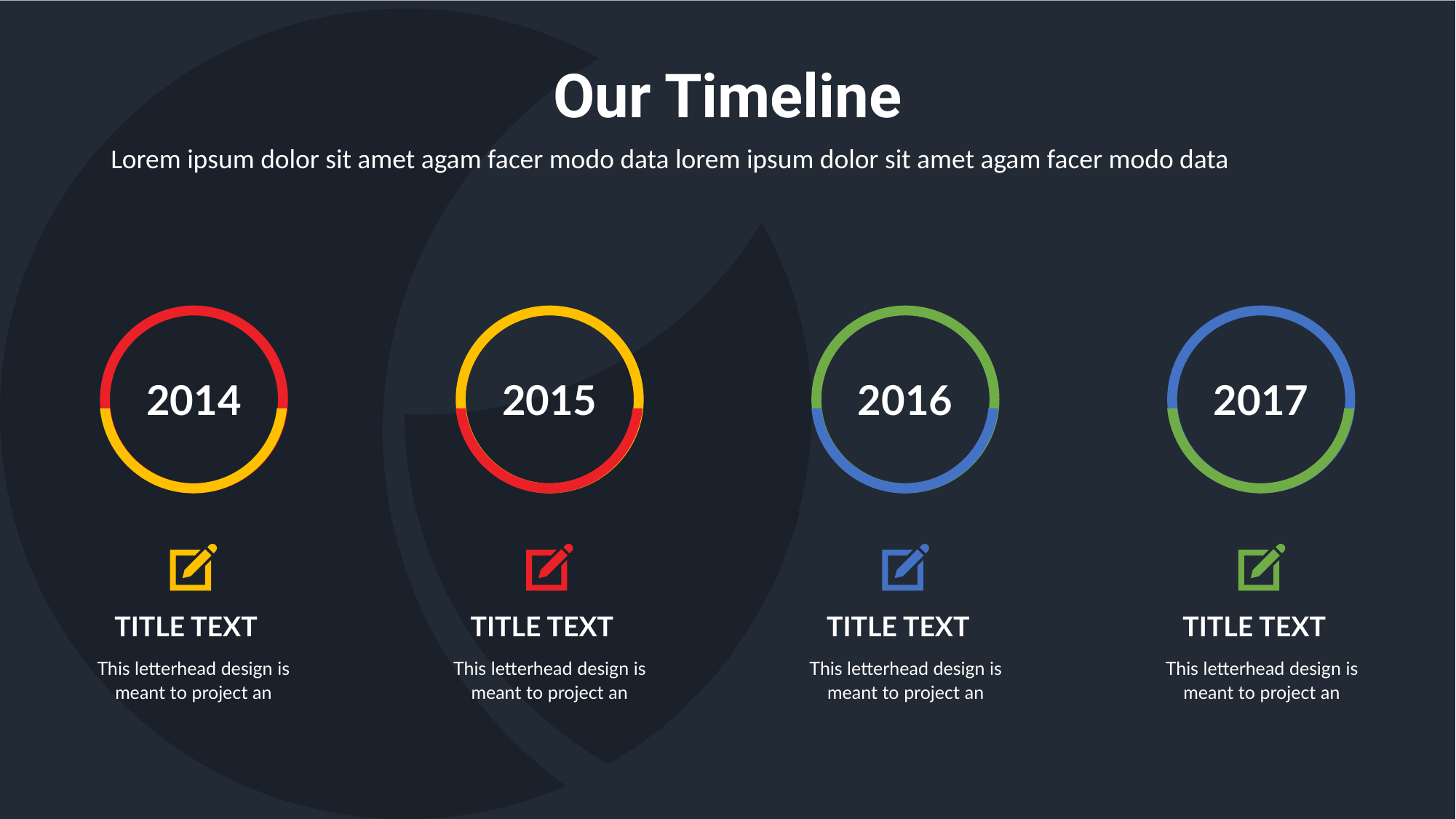

Our Timeline
Lorem ipsum dolor sit amet agam facer modo data lorem ipsum dolor sit amet agam facer modo data

2014
2015
2016
2017

TITLE TEXT
This letterhead design is meant to project an

TITLE TEXT
This letterhead design is meant to project an

TITLE TEXT
This letterhead design is meant to project an

TITLE TEXT
This letterhead design is meant to project an
7